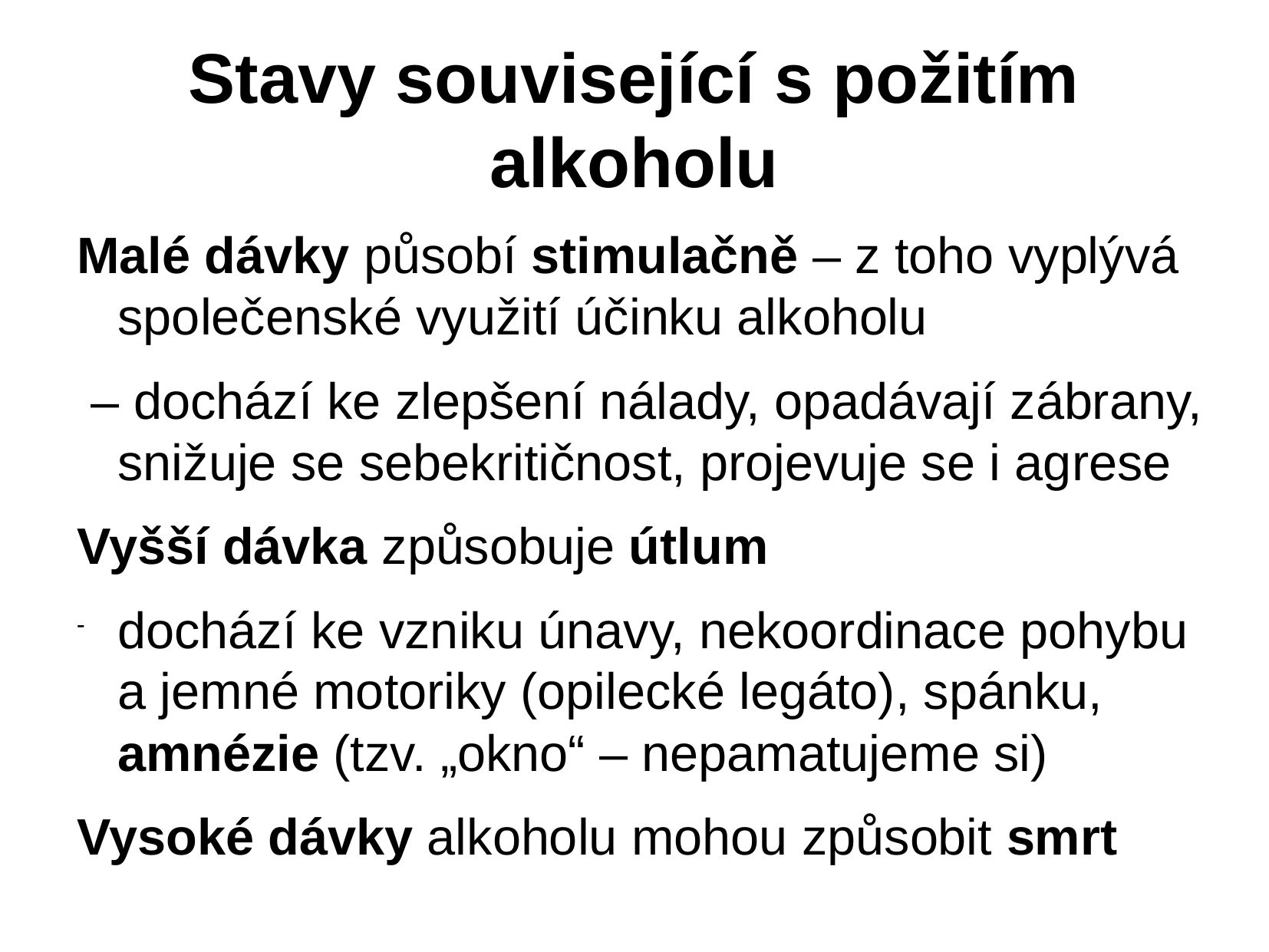

# Stavy související s požitím alkoholu
Malé dávky působí stimulačně – z toho vyplývá společenské využití účinku alkoholu
 – dochází ke zlepšení nálady, opadávají zábrany, snižuje se sebekritičnost, projevuje se i agrese
Vyšší dávka způsobuje útlum
dochází ke vzniku únavy, nekoordinace pohybu a jemné motoriky (opilecké legáto), spánku, amnézie (tzv. „okno“ – nepamatujeme si)
Vysoké dávky alkoholu mohou způsobit smrt